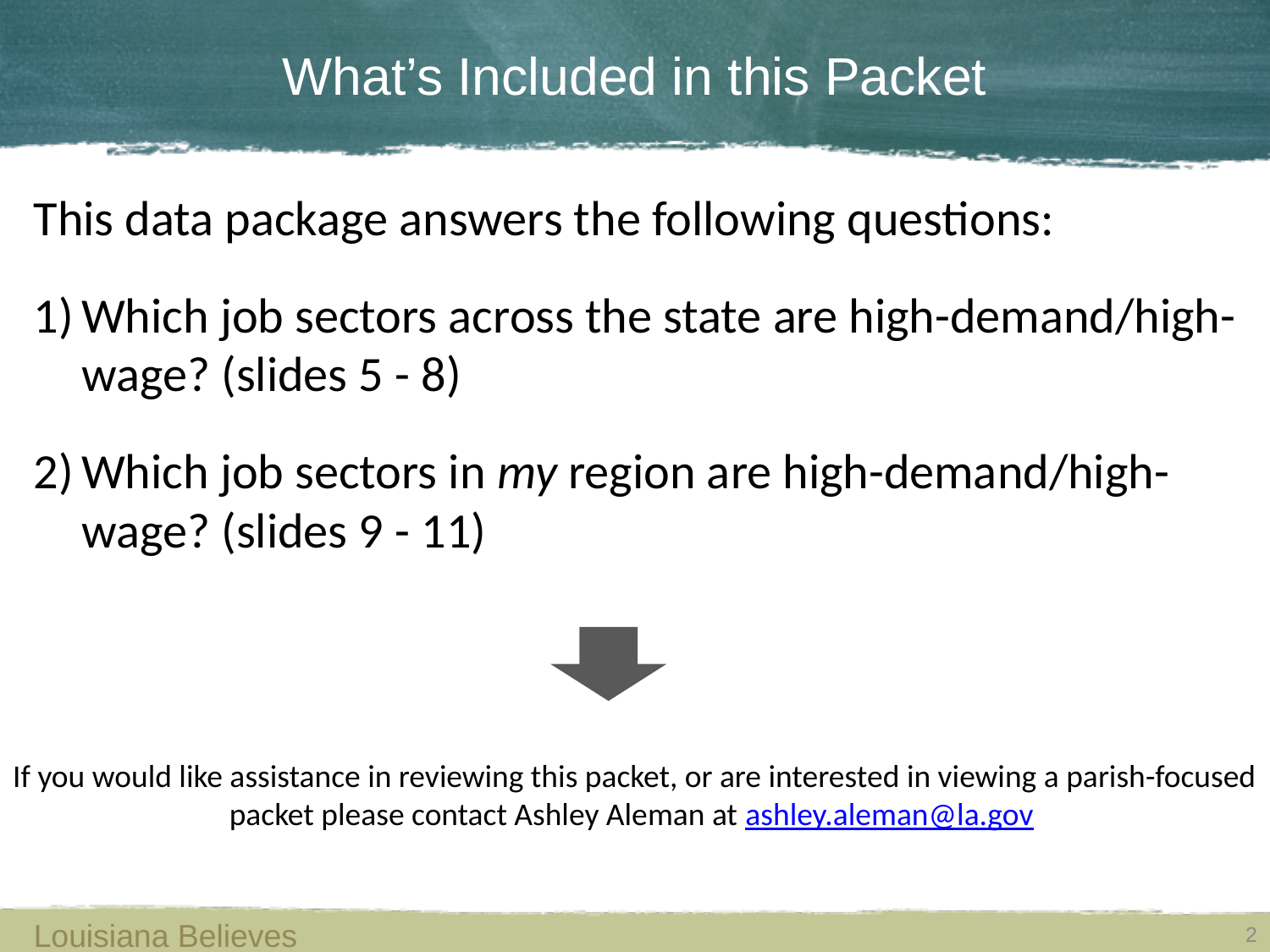

# What’s Included in this Packet
This data package answers the following questions:
Which job sectors across the state are high-demand/high-wage? (slides 5 - 8)
Which job sectors in my region are high-demand/high-wage? (slides 9 - 11)

If you would like assistance in reviewing this packet, or are interested in viewing a parish-focused packet please contact Ashley Aleman at ashley.aleman@la.gov
Louisiana Believes
2